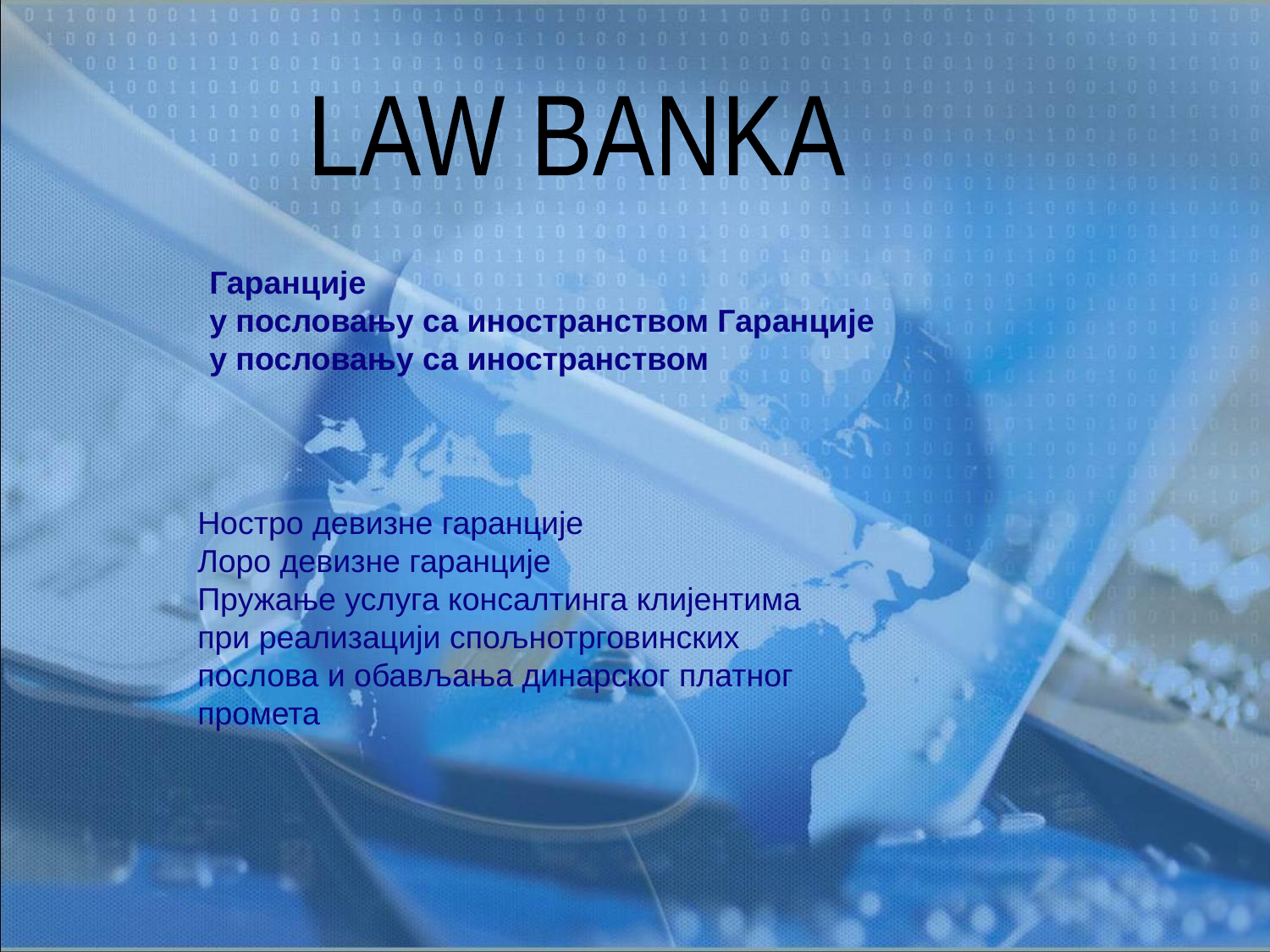

LAW BANKA
Гаранције
у пословању са иностранством Гаранције
у пословању са иностранством
Ностро девизне гаранције
Лоро девизне гаранције
Пружање услуга консалтинга клијентима при реализацији спољнотрговинских послова и обављања динарског платног промета